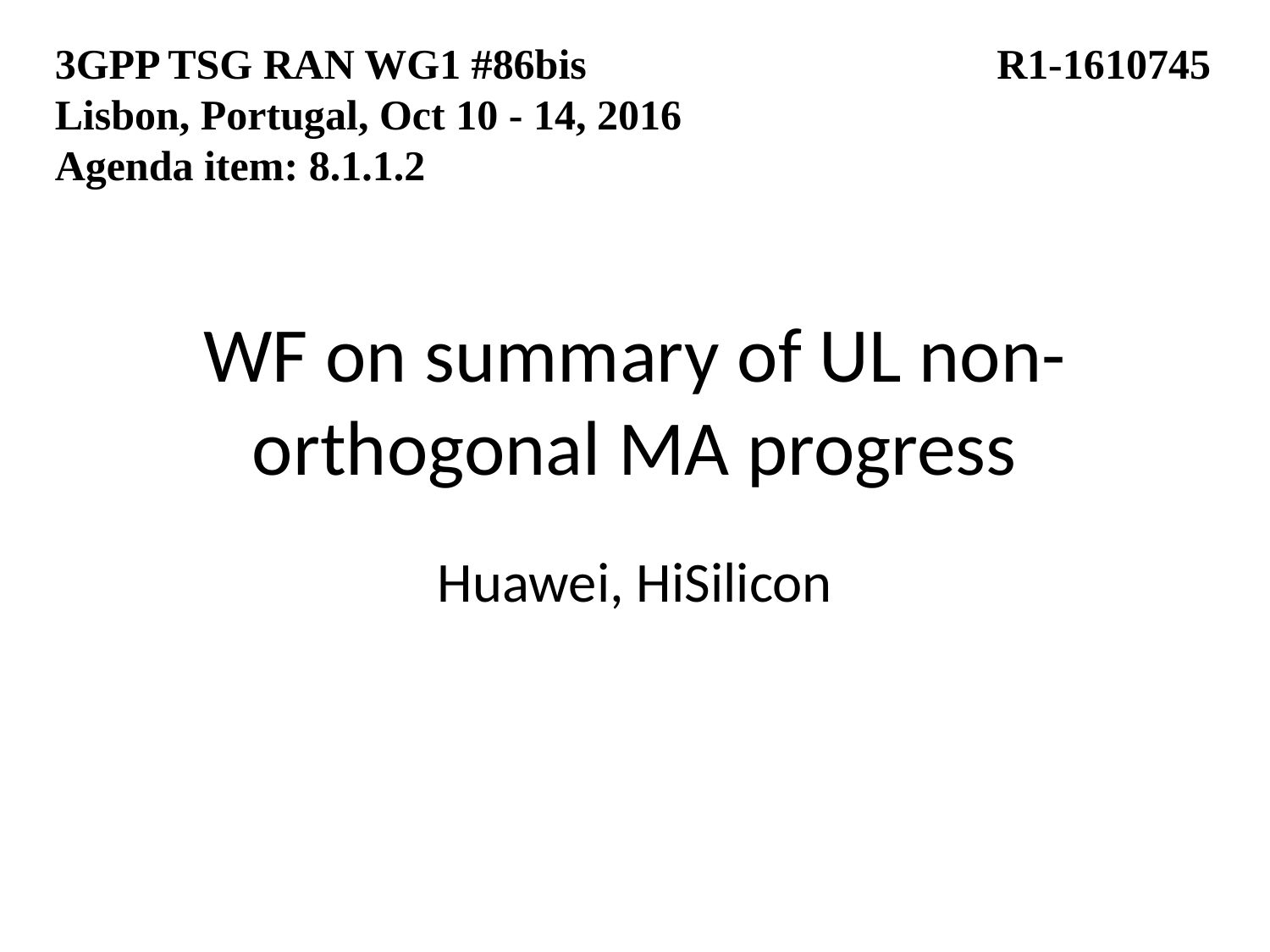

3GPP TSG RAN WG1 #86bis			     R1-1610745
Lisbon, Portugal, Oct 10 - 14, 2016
Agenda item: 8.1.1.2
# WF on summary of UL non-orthogonal MA progress
Huawei, HiSilicon